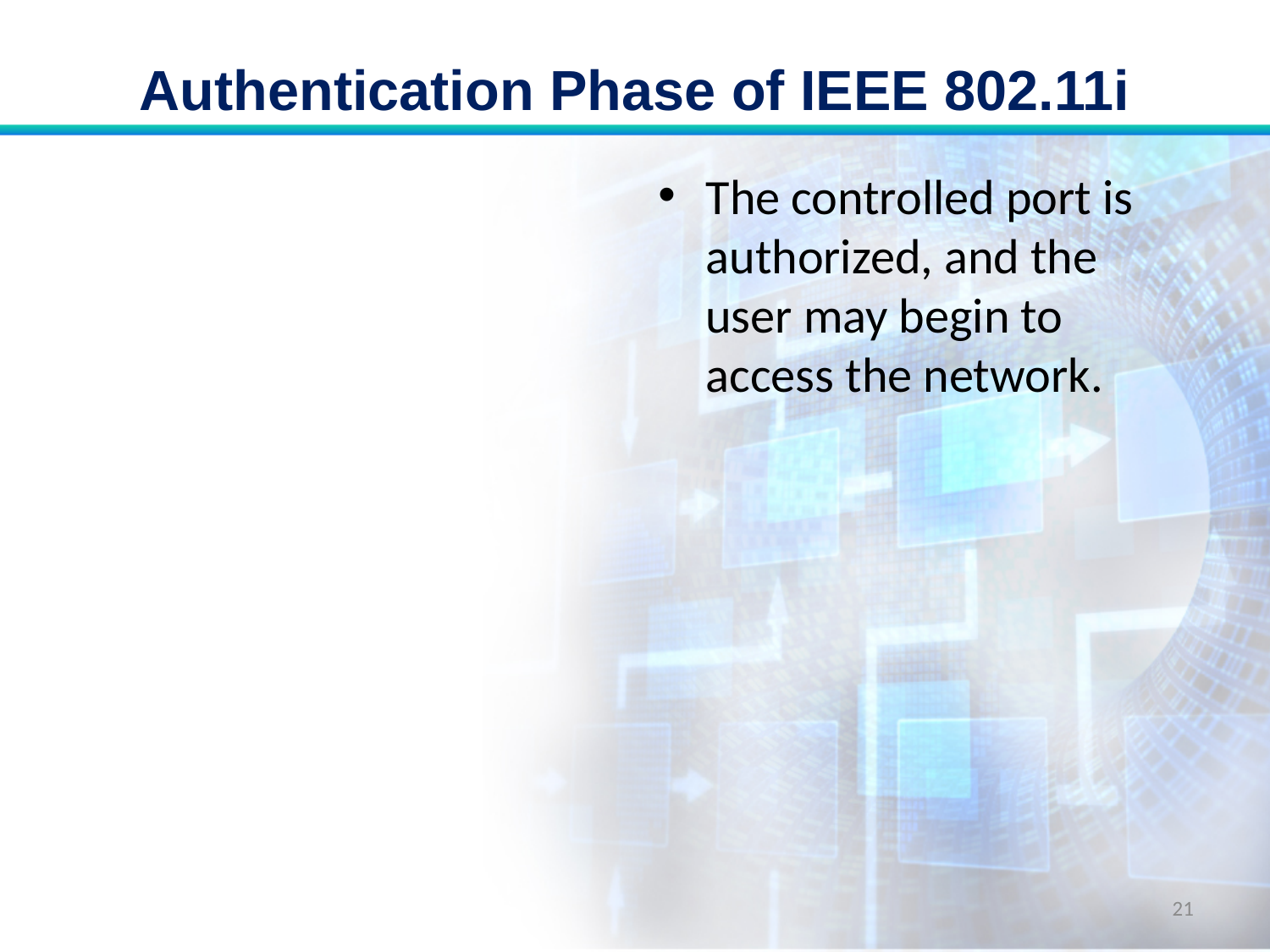

# Authentication Phase of IEEE 802.11i
The controlled port is authorized, and the user may begin to access the network.
21